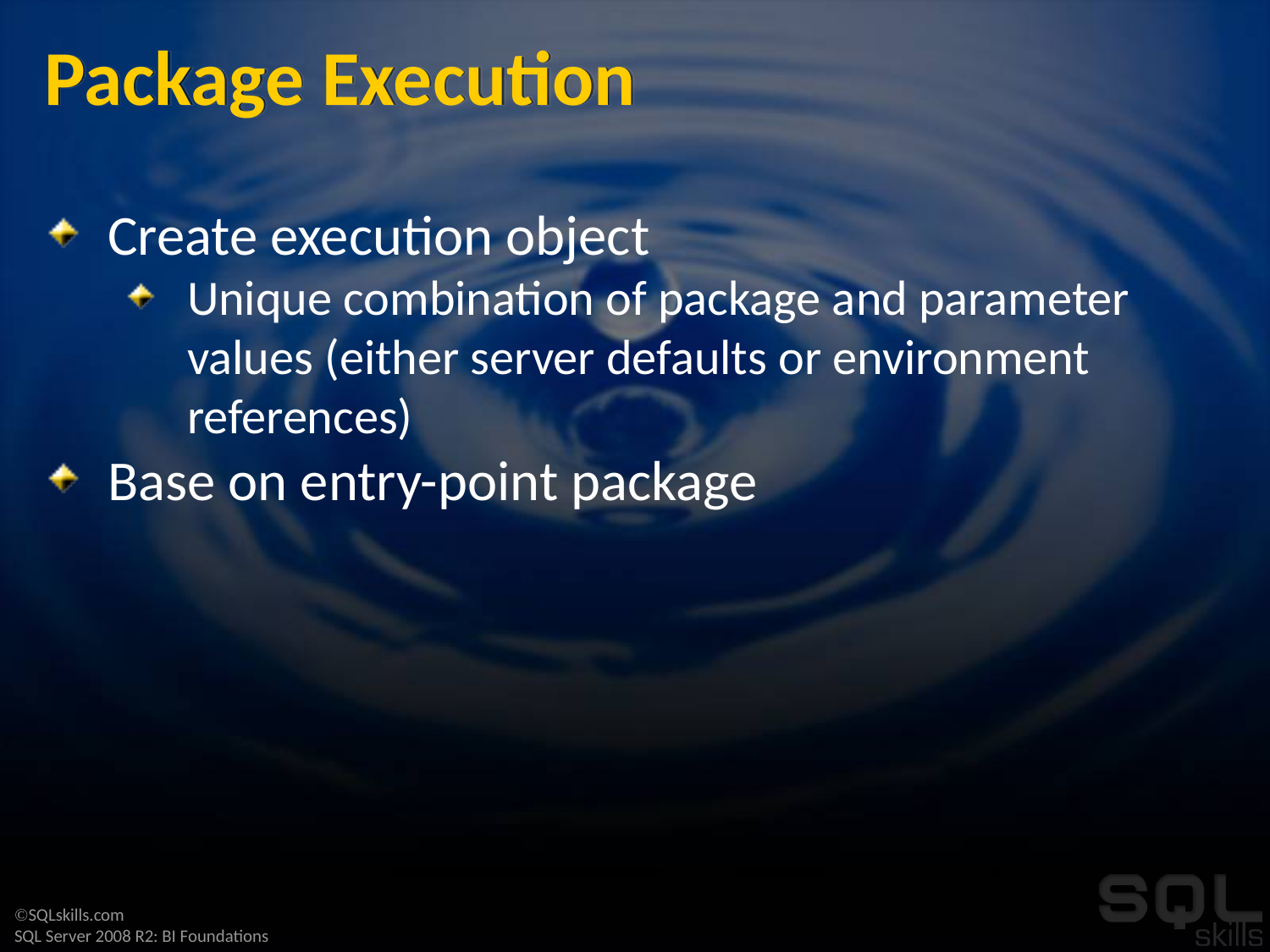

# Package Execution
Create execution object
Unique combination of package and parameter values (either server defaults or environment references)
Base on entry-point package